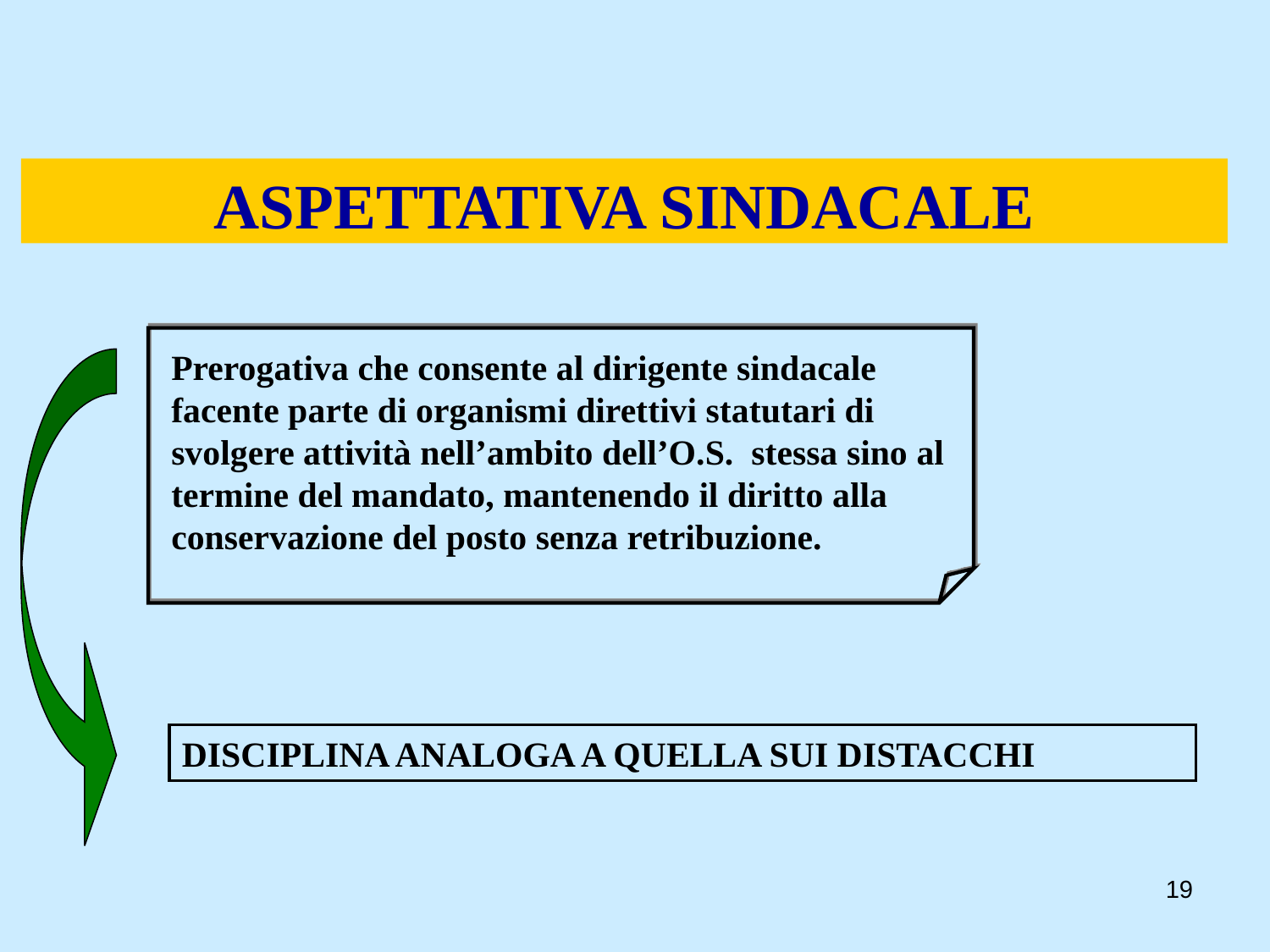

ASPETTATIVA SINDACALE

Prerogativa che consente al dirigente sindacale facente parte di organismi direttivi statutari di svolgere attività nell’ambito dell’O.S.  stessa sino al termine del mandato, mantenendo il diritto alla conservazione del posto senza retribuzione.

DISCIPLINA ANALOGA A QUELLA SUI DISTACCHI
19